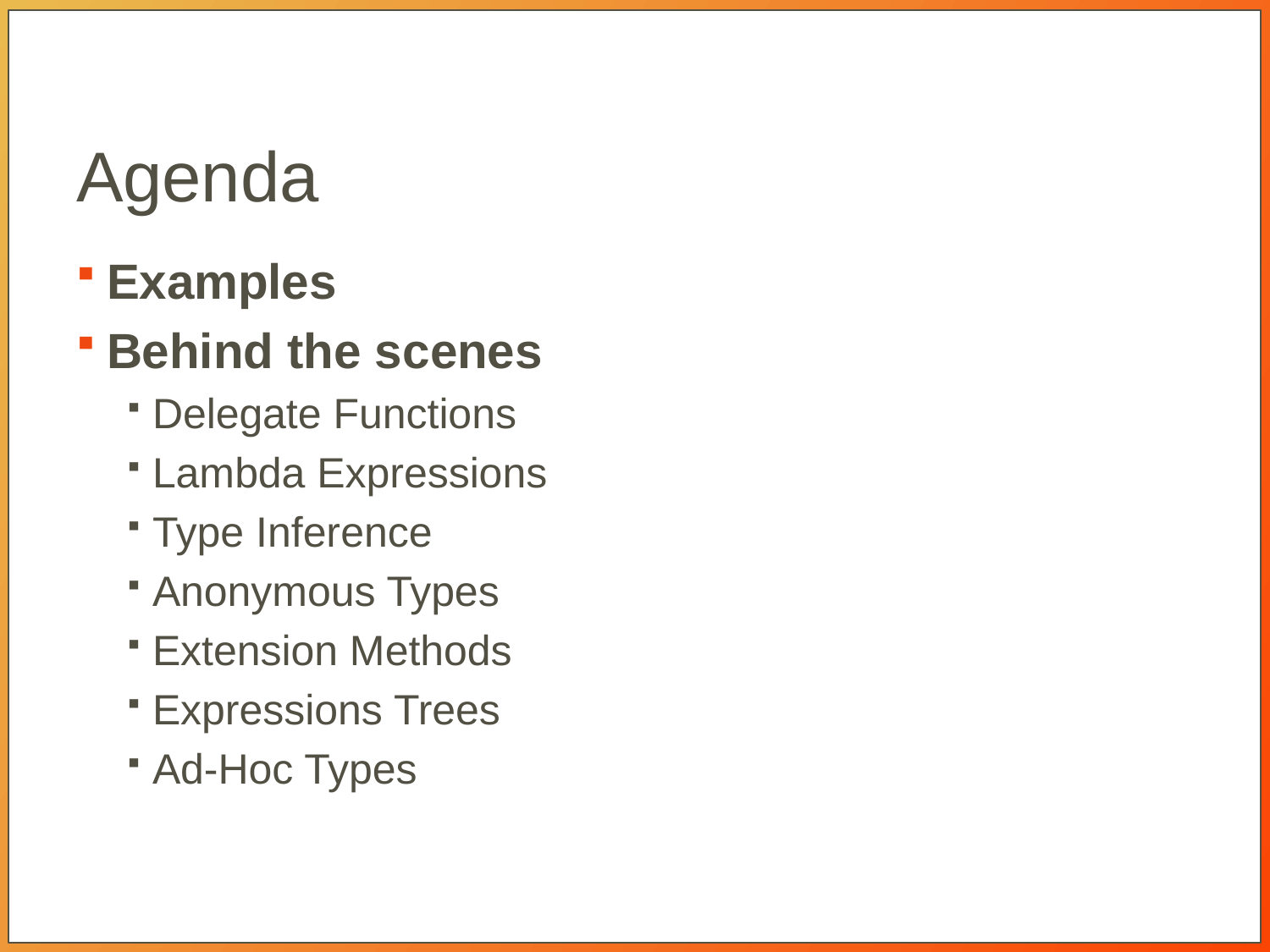

# Agenda
Examples
Behind the scenes
Delegate Functions
Lambda Expressions
Type Inference
Anonymous Types
Extension Methods
Expressions Trees
Ad-Hoc Types